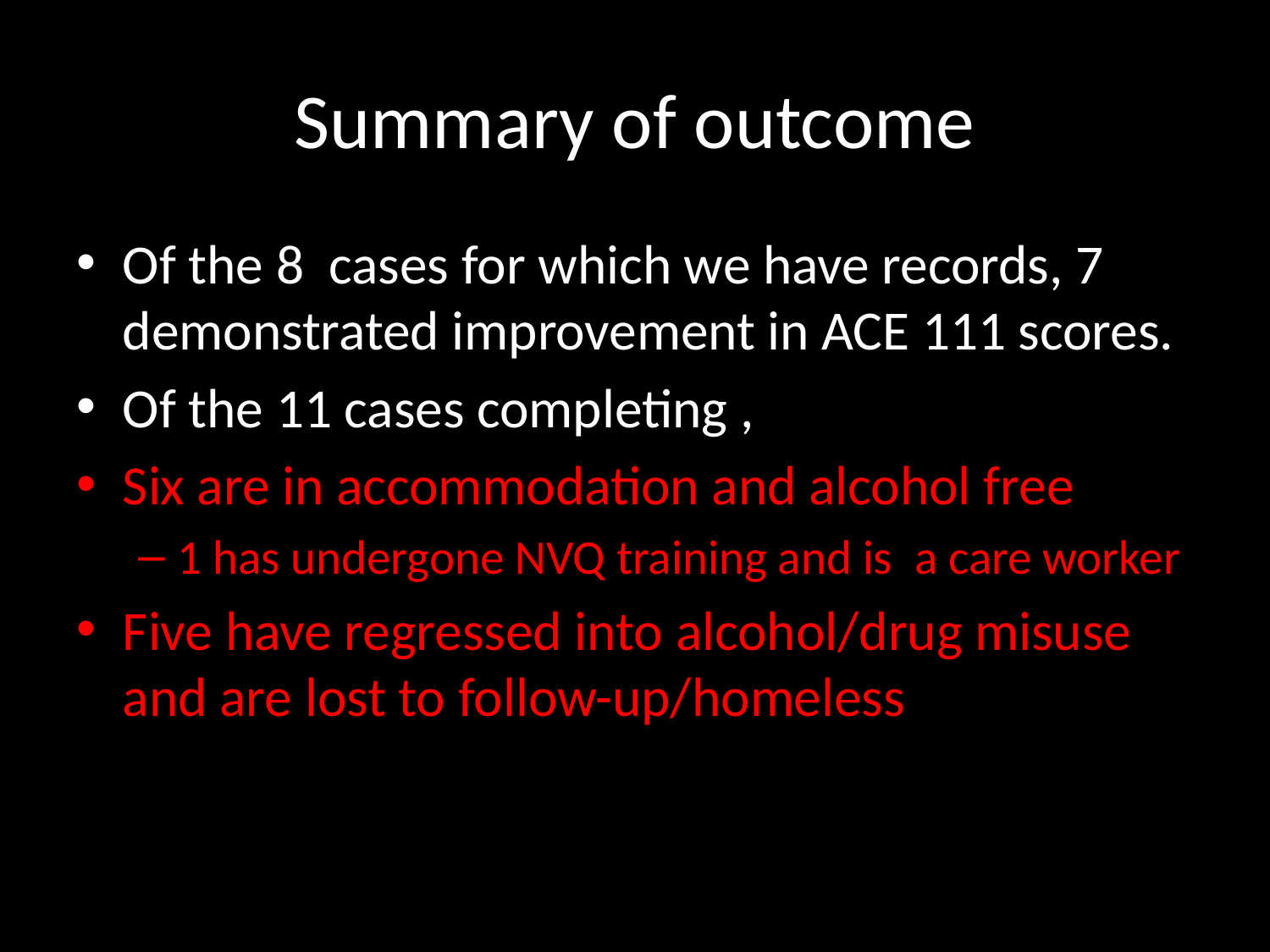

# Summary of outcome
Of the 8  cases for which we have records, 7 demonstrated improvement in ACE 111 scores.
Of the 11 cases completing ,
Six are in accommodation and alcohol free
1 has undergone NVQ training and is  a care worker
Five have regressed into alcohol/drug misuse and are lost to follow-up/homeless